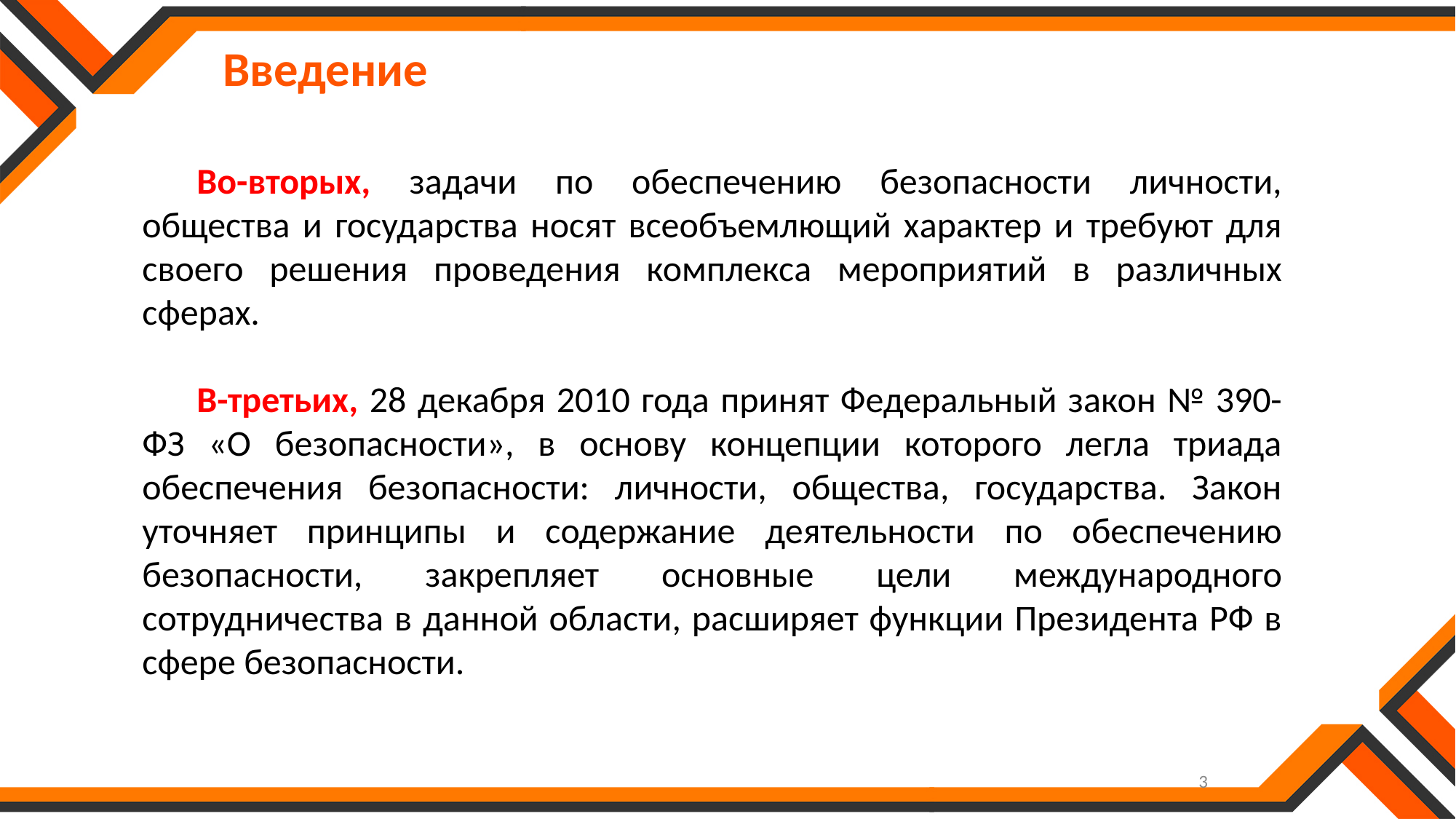

Введение

Во-вторых, задачи по обеспечению безопасности личности, общества и государства носят всеобъемлющий характер и требуют для своего решения проведения комплекса мероприятий в различных сферах.

В-третьих, 28 декабря 2010 года принят Федеральный закон № 390-ФЗ «О безопасности», в основу концепции которого легла триада обеспечения безопасности: личности, общества, государства. Закон уточняет принципы и содержание деятельности по обеспечению безопасности, закрепляет основные цели международного сотрудничества в данной области, расширяет функции Президента РФ в сфере безопасности.

3